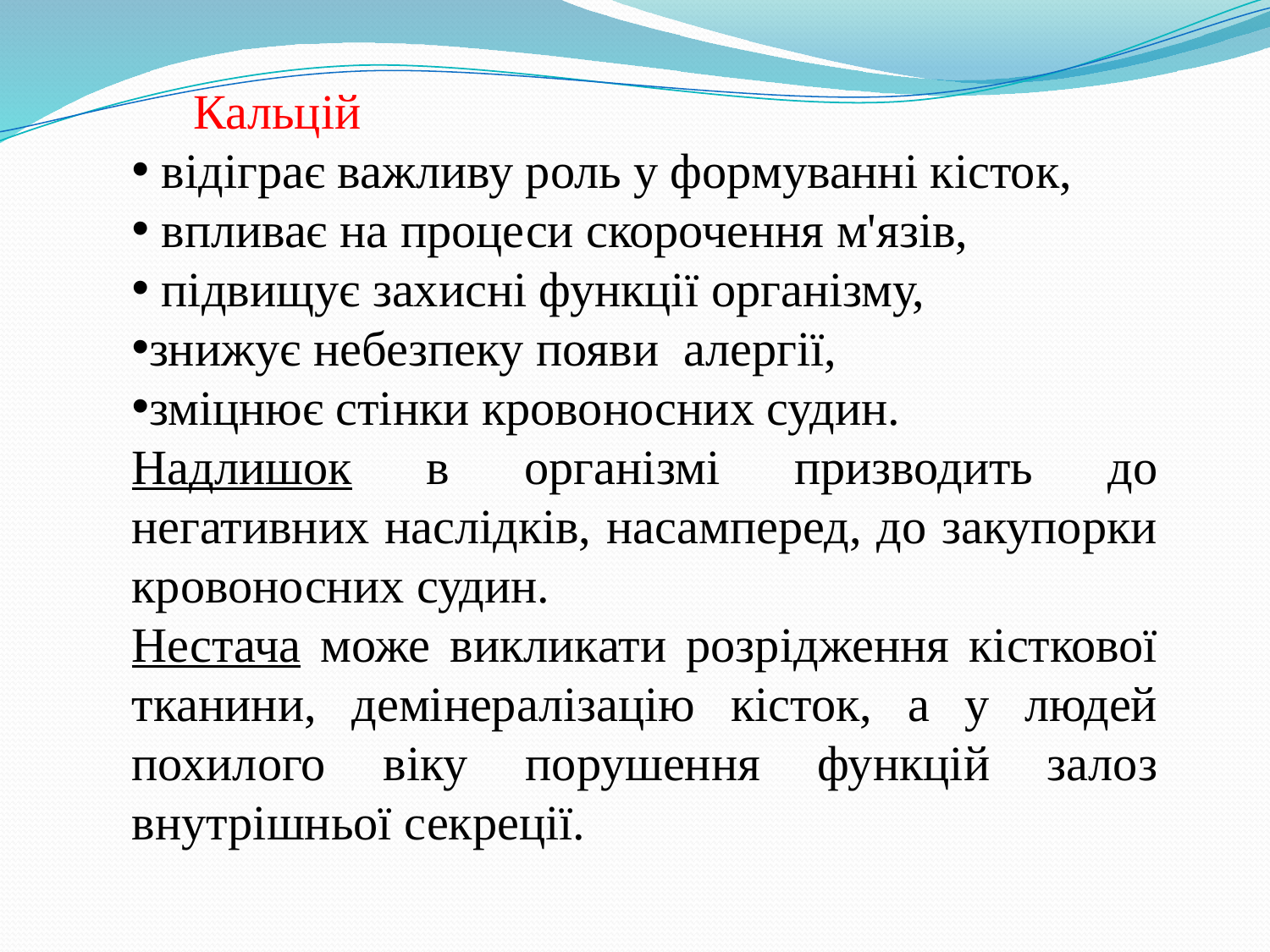

Кальцій
 відіграє важливу роль у формуванні кісток,
 впливає на процеси скорочення м'язів,
 підвищує захисні функції організму,
знижує небезпеку появи  алергії,
зміцнює стінки кровоносних судин.
Надлишок в організмі призводить до негативних наслідків, насамперед, до закупорки кровоносних судин.
Нестача може викликати розрідження кісткової тканини, демінералізацію кісток, а у людей похилого віку порушення функцій залоз внутрішньої секреції.